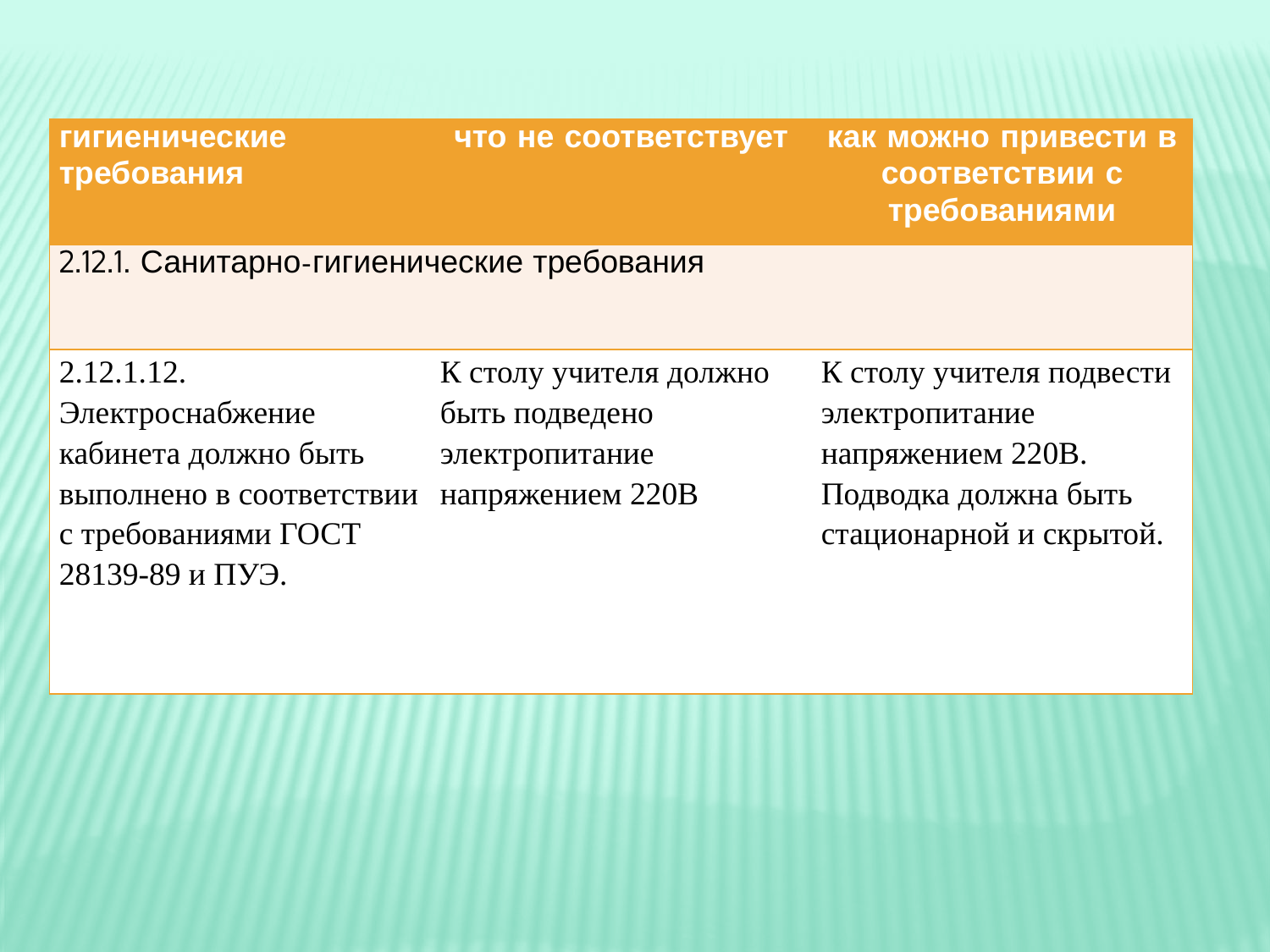

| гигиенические требования | что не соответствует | как можно привести в соответствии с требованиями |
| --- | --- | --- |
| 2.12.1. Санитарно-гигиенические требования |  |  |
| 2.12.1.12. Электроснабжение кабинета должно быть выполнено в соответствии с требованиями ГОСТ 28139-89 и ПУЭ. | К столу учителя должно быть подведено электропитание напряжением 220В | К столу учителя подвести электропитание напряжением 220В. Подводка должна быть стационарной и скрытой. |